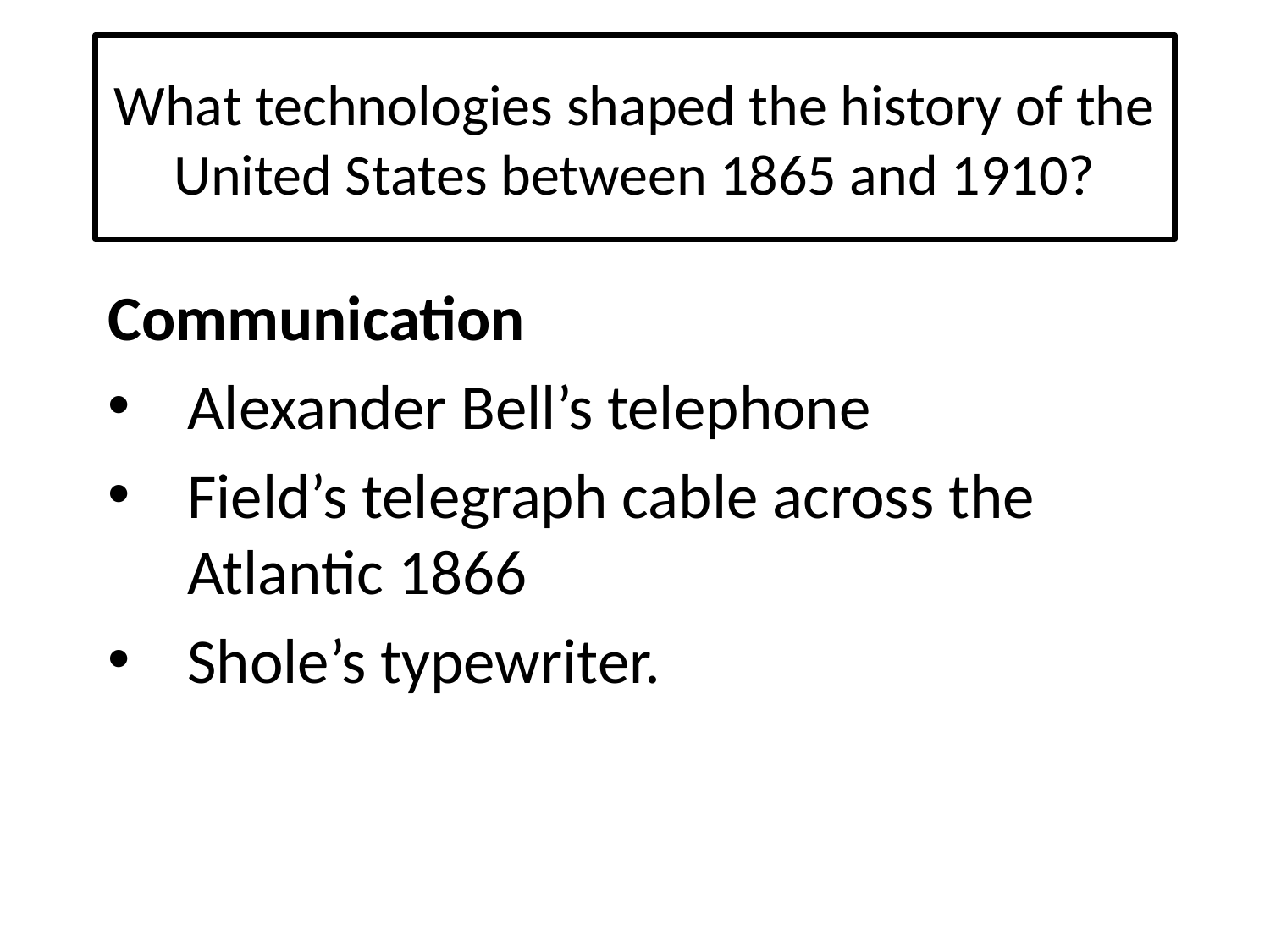

# What technologies shaped the history of the United States between 1865 and 1910?
Communication
Alexander Bell’s telephone
Field’s telegraph cable across the Atlantic 1866
Shole’s typewriter.